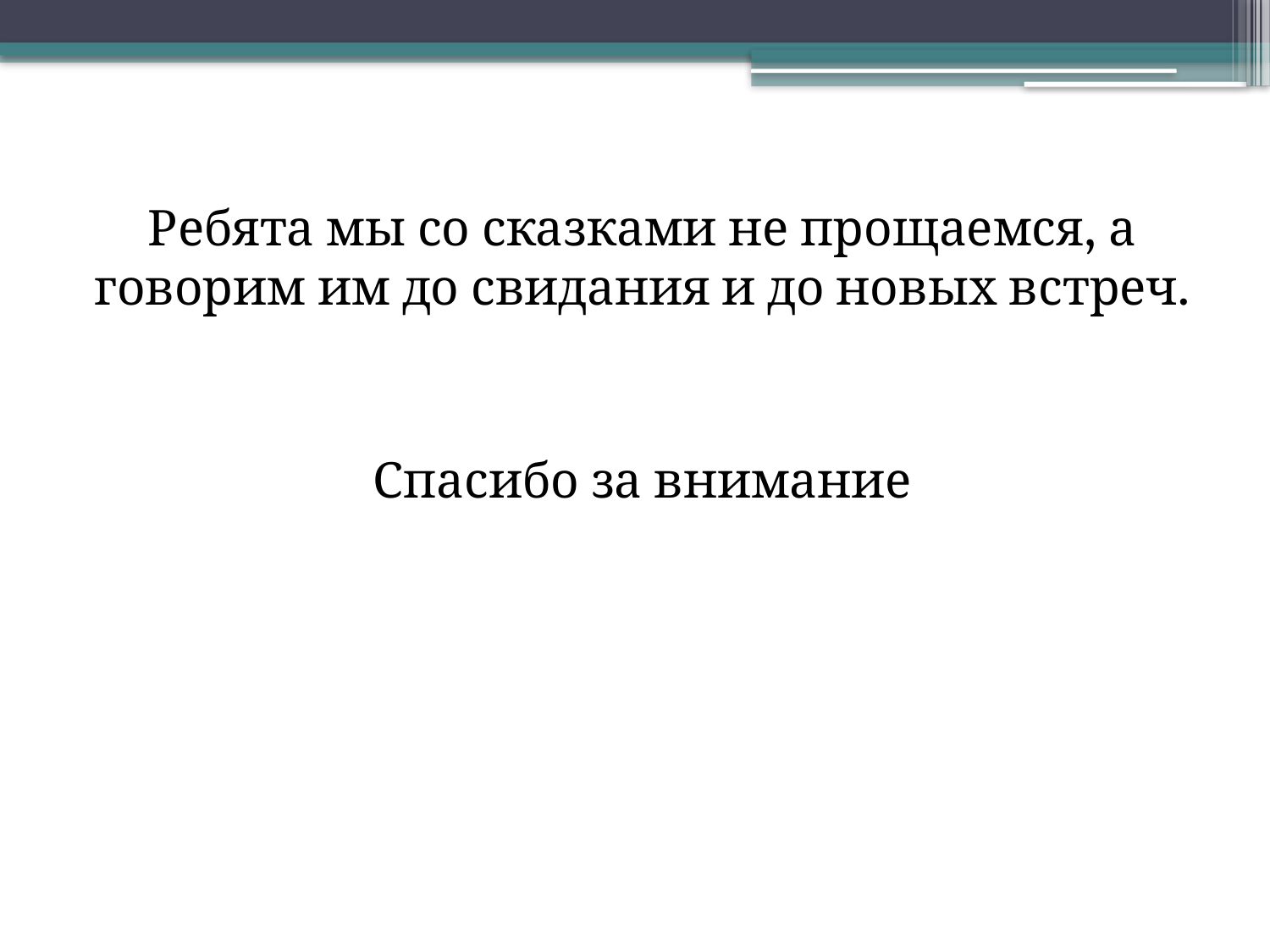

Ребята мы со сказками не прощаемся, а говорим им до свидания и до новых встреч.

Спасибо за внимание